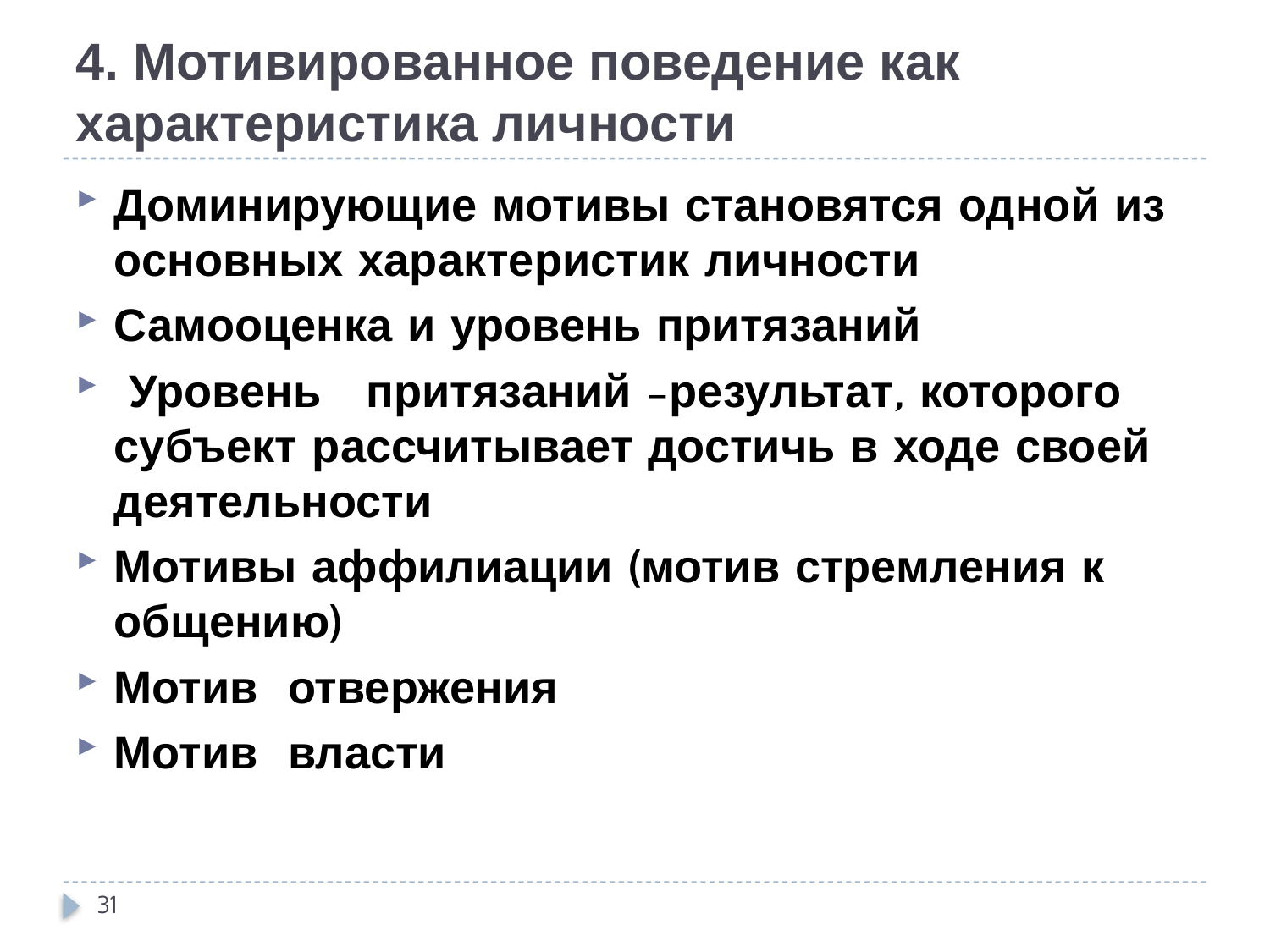

# 4. Мотивированное поведение как характеристика личности
Доминирующие мотивы становятся одной из основных характеристик личности
Самооценка и уровень притязаний
 Уровень   притязаний –результат, которого субъект рассчитывает достичь в ходе своей деятельности
Мотивы аффилиации (мотив стремления к общению)
Мотив  отвержения
Мотив  власти

31